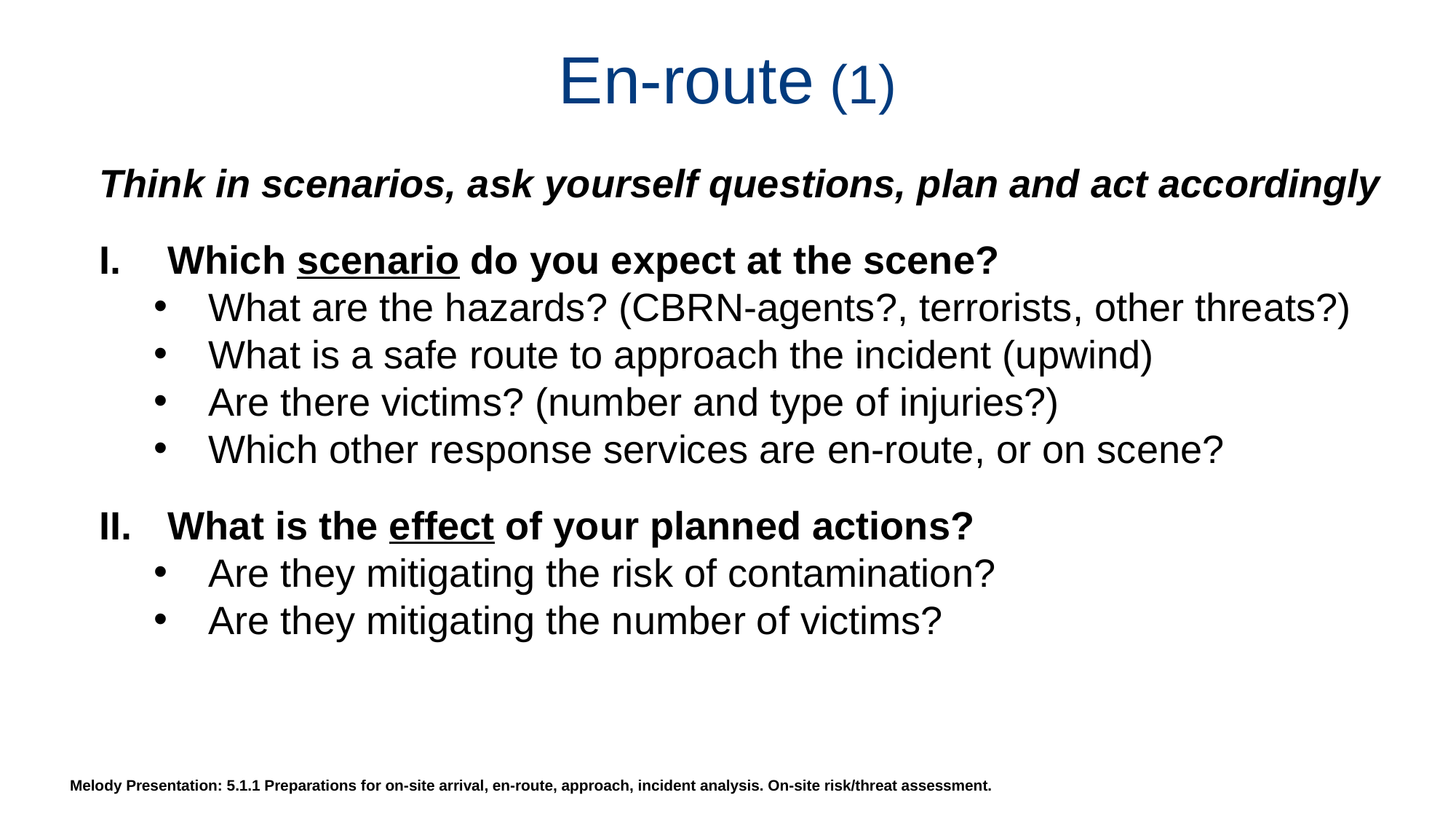

# En-route (1)
Think in scenarios, ask yourself questions, plan and act accordingly

Which scenario do you expect at the scene?
What are the hazards? (CBRN-agents?, terrorists, other threats?)
What is a safe route to approach the incident (upwind)
Are there victims? (number and type of injuries?)
Which other response services are en-route, or on scene?

What is the effect of your planned actions?
Are they mitigating the risk of contamination?
Are they mitigating the number of victims?
Melody Presentation: 5.1.1 Preparations for on-site arrival, en-route, approach, incident analysis. On-site risk/threat assessment.